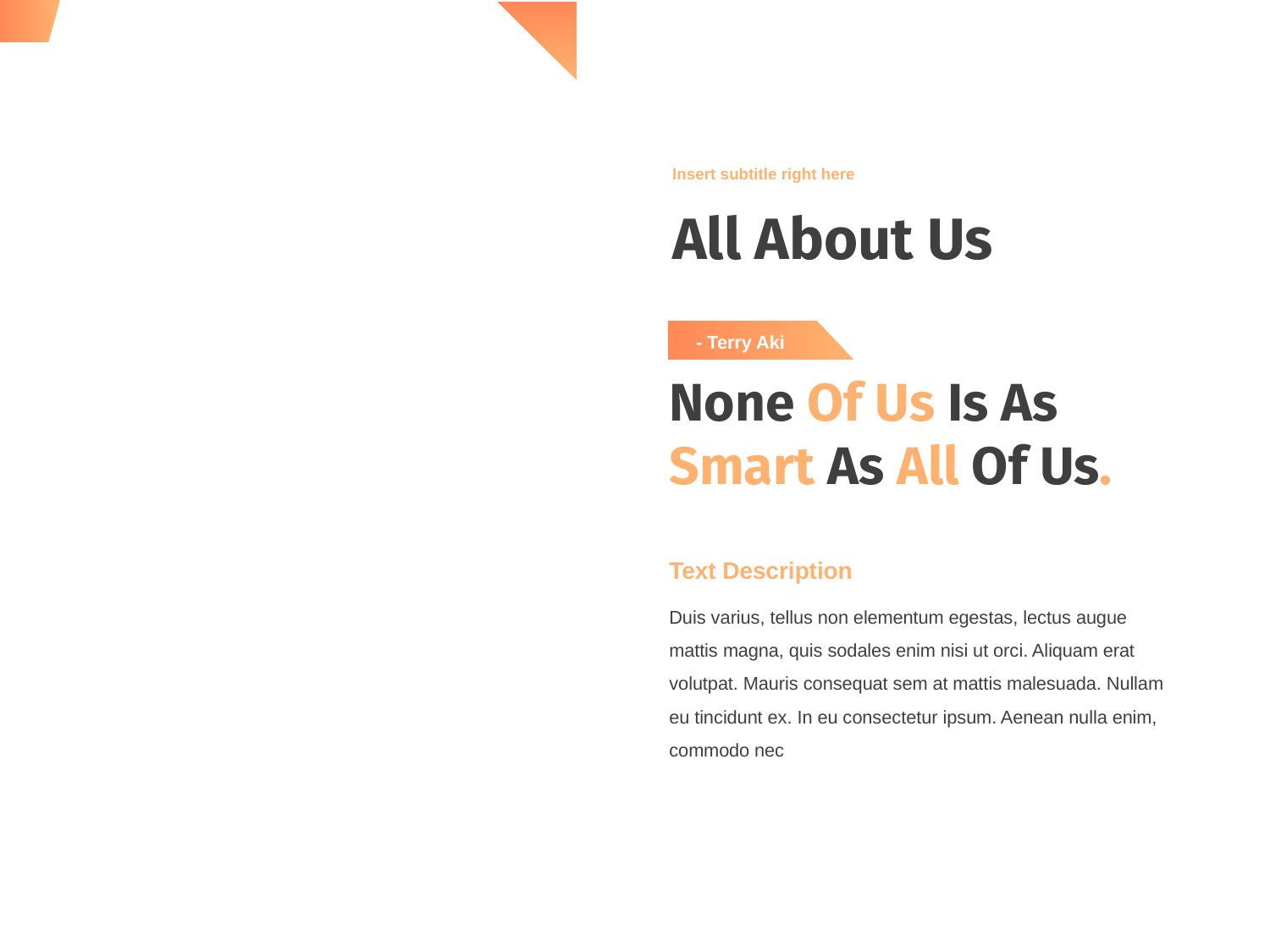

5

Insert subtitle right here
# All About Us

- Terry Aki
None Of Us Is As
Smart As All Of Us.
Text Description
Duis varius, tellus non elementum egestas, lectus augue mattis magna, quis sodales enim nisi ut orci. Aliquam erat volutpat. Mauris consequat sem at mattis malesuada. Nullam eu tincidunt ex. In eu consectetur ipsum. Aenean nulla enim, commodo nec